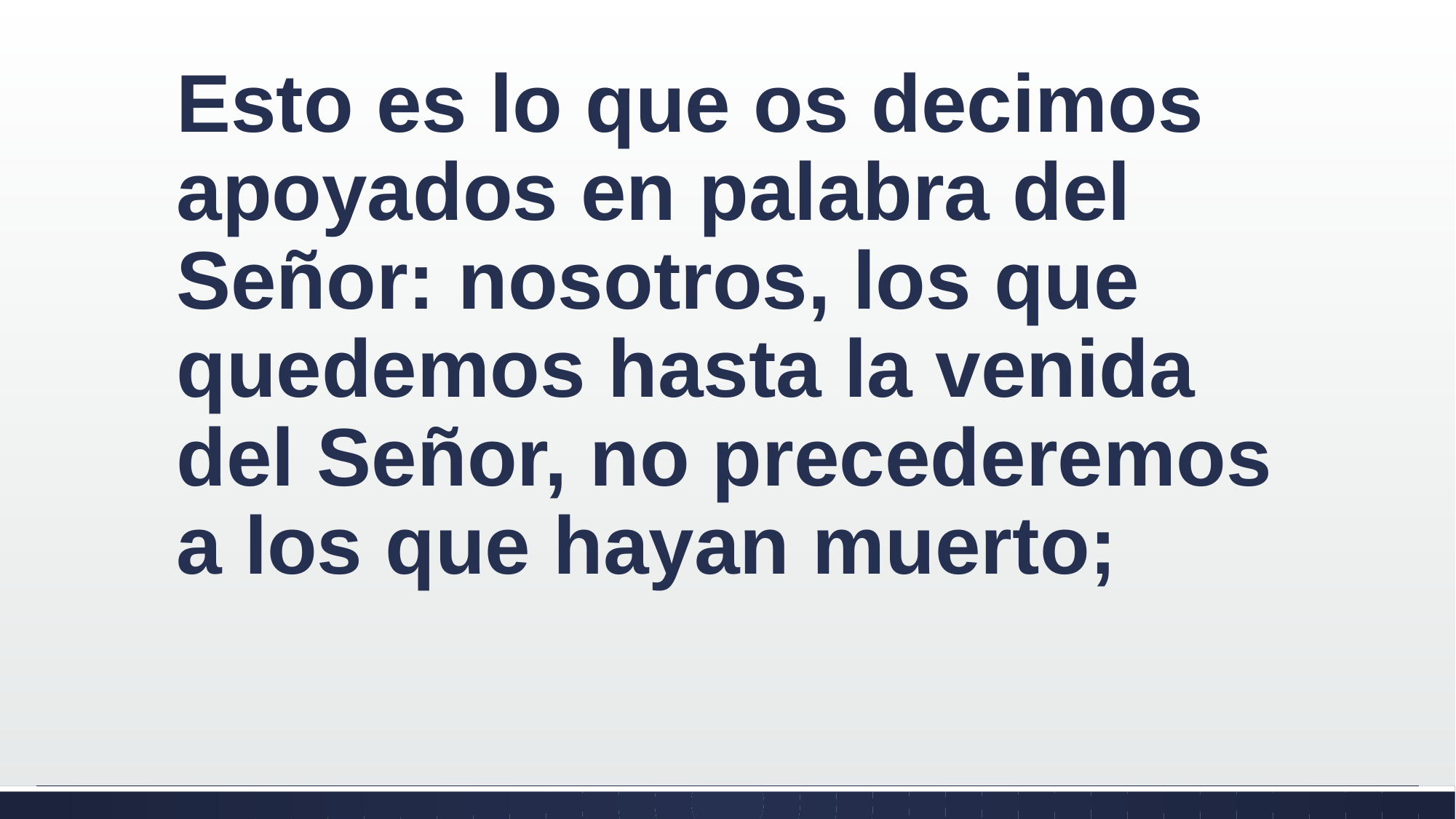

#
Esto es lo que os decimos apoyados en palabra del Señor: nosotros, los que quedemos hasta la venida del Señor, no precederemos a los que hayan muerto;